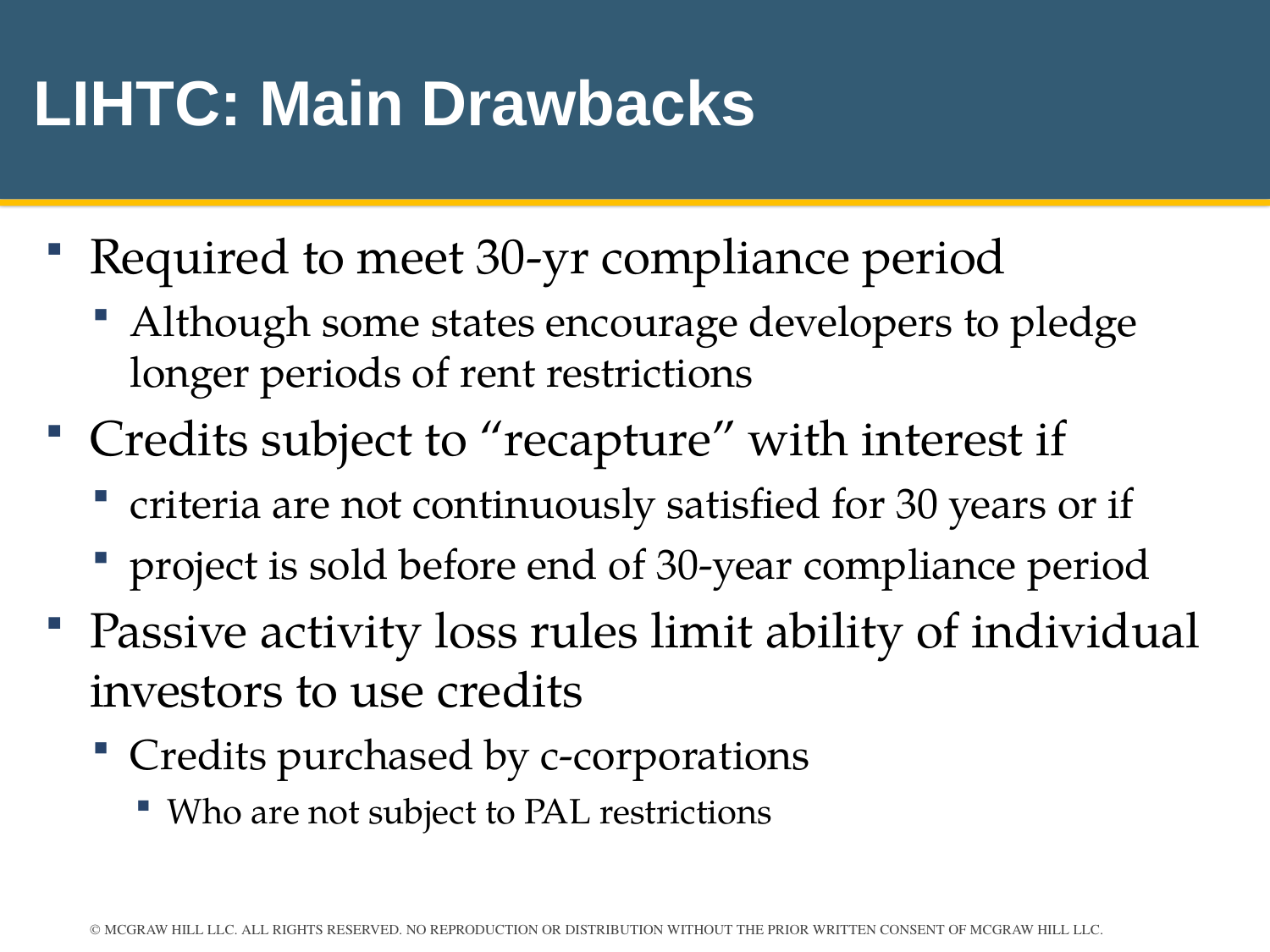

# LIHTC: Main Drawbacks
Required to meet 30-yr compliance period
Although some states encourage developers to pledge longer periods of rent restrictions
Credits subject to “recapture” with interest if
criteria are not continuously satisfied for 30 years or if
project is sold before end of 30-year compliance period
Passive activity loss rules limit ability of individual investors to use credits
Credits purchased by c-corporations
Who are not subject to PAL restrictions

© MCGRAW HILL LLC. ALL RIGHTS RESERVED. NO REPRODUCTION OR DISTRIBUTION WITHOUT THE PRIOR WRITTEN CONSENT OF MCGRAW HILL LLC.